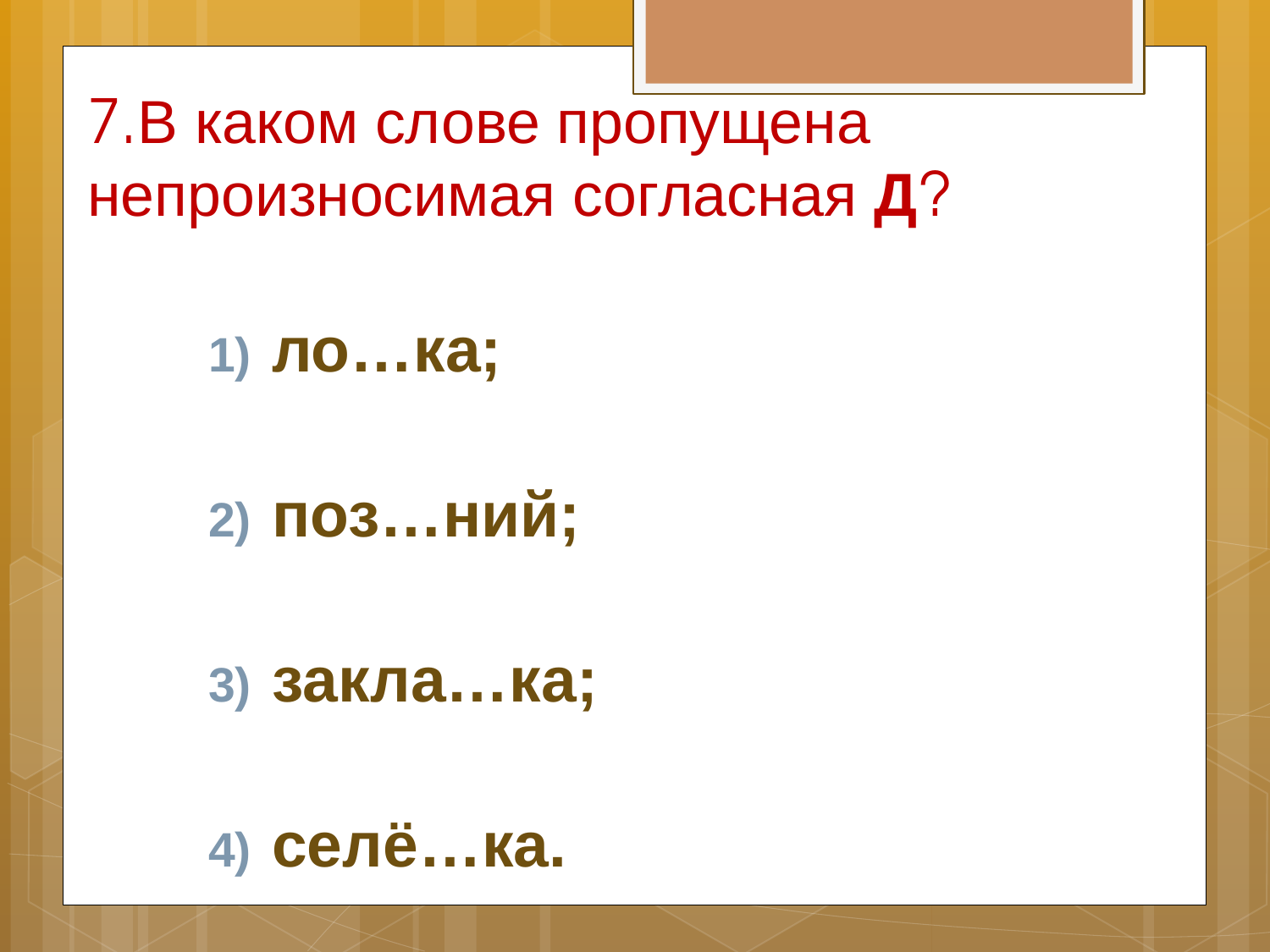

# 7.В каком слове пропущена непроизносимая согласная Д?
ло…ка;
поз…ний;
закла…ка;
селё…ка.